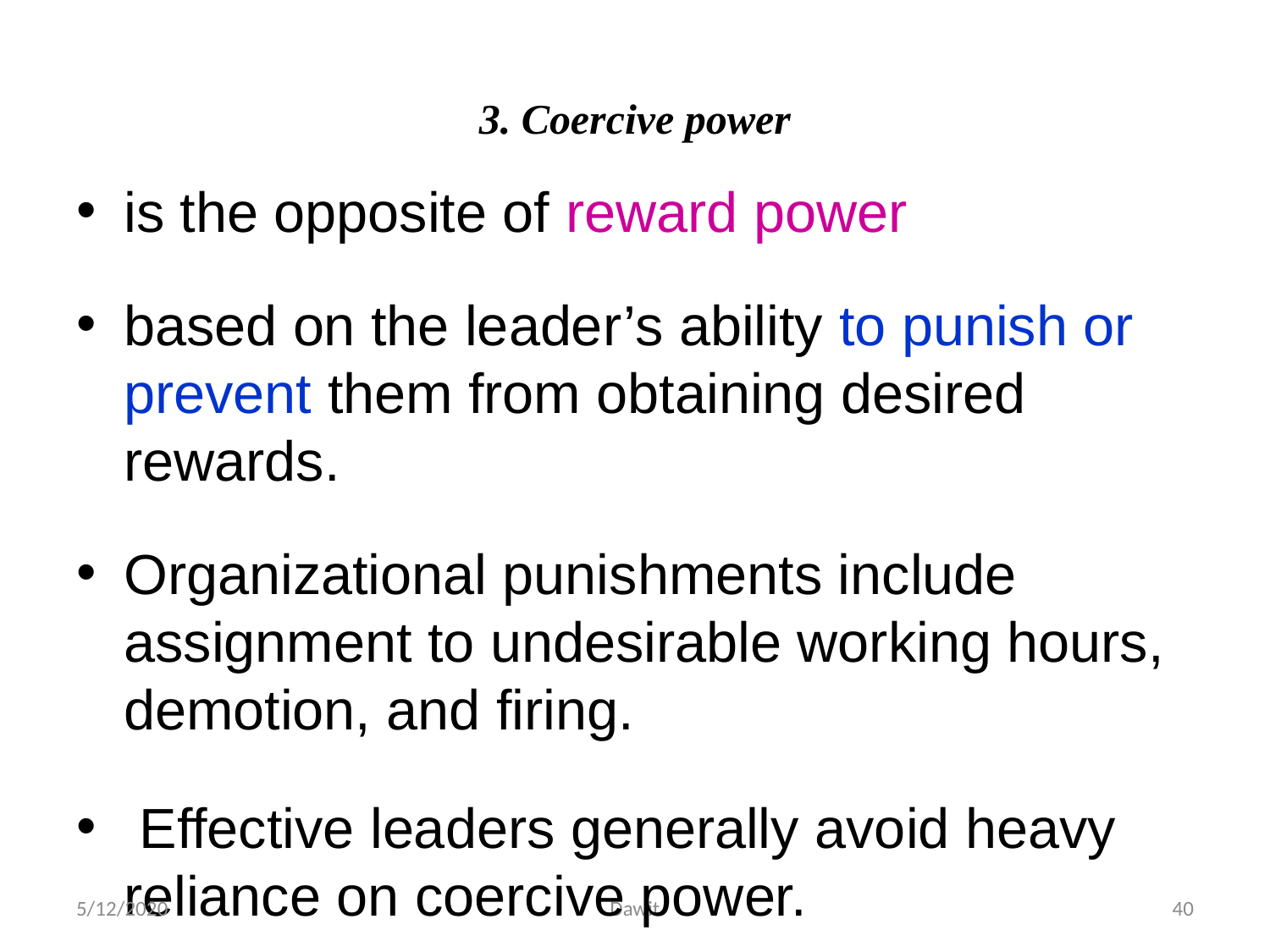

# 3. Coercive power
is the opposite of reward power

based on the leader’s ability to punish or prevent them from obtaining desired rewards.

Organizational punishments include assignment to undesirable working hours, demotion, and firing.

 Effective leaders generally avoid heavy reliance on coercive power.

5/12/2020
Dawit
40